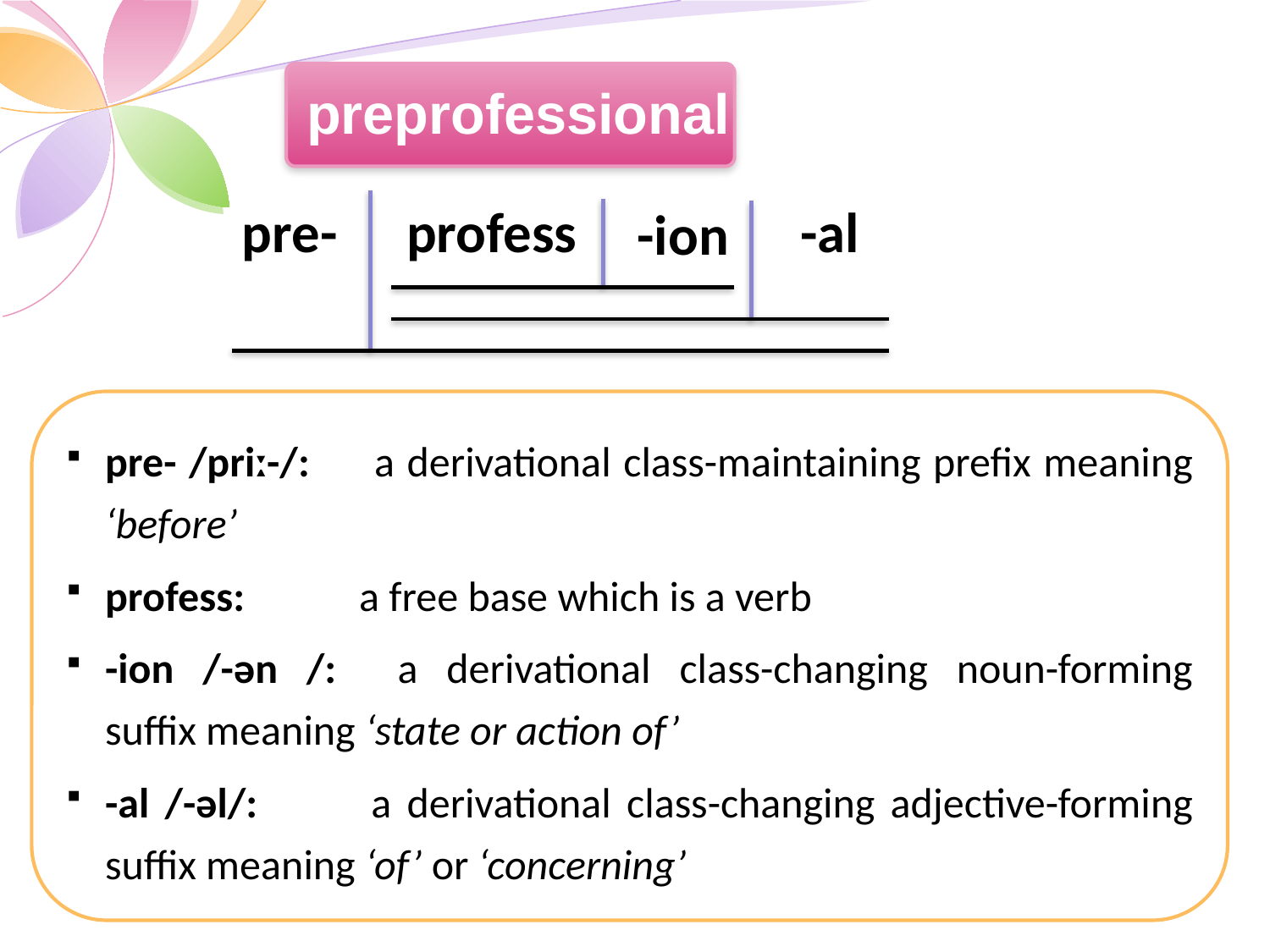

preprofessional
-al
pre-
profess
-ion
pre- /priː-/:	 a derivational class-maintaining prefix meaning ‘before’
profess:	a free base which is a verb
-ion /-ən /:	a derivational class-changing noun-forming suffix meaning ‘state or action of’
-al /-əl/: 	a derivational class-changing adjective-forming suffix meaning ‘of’ or ‘concerning’